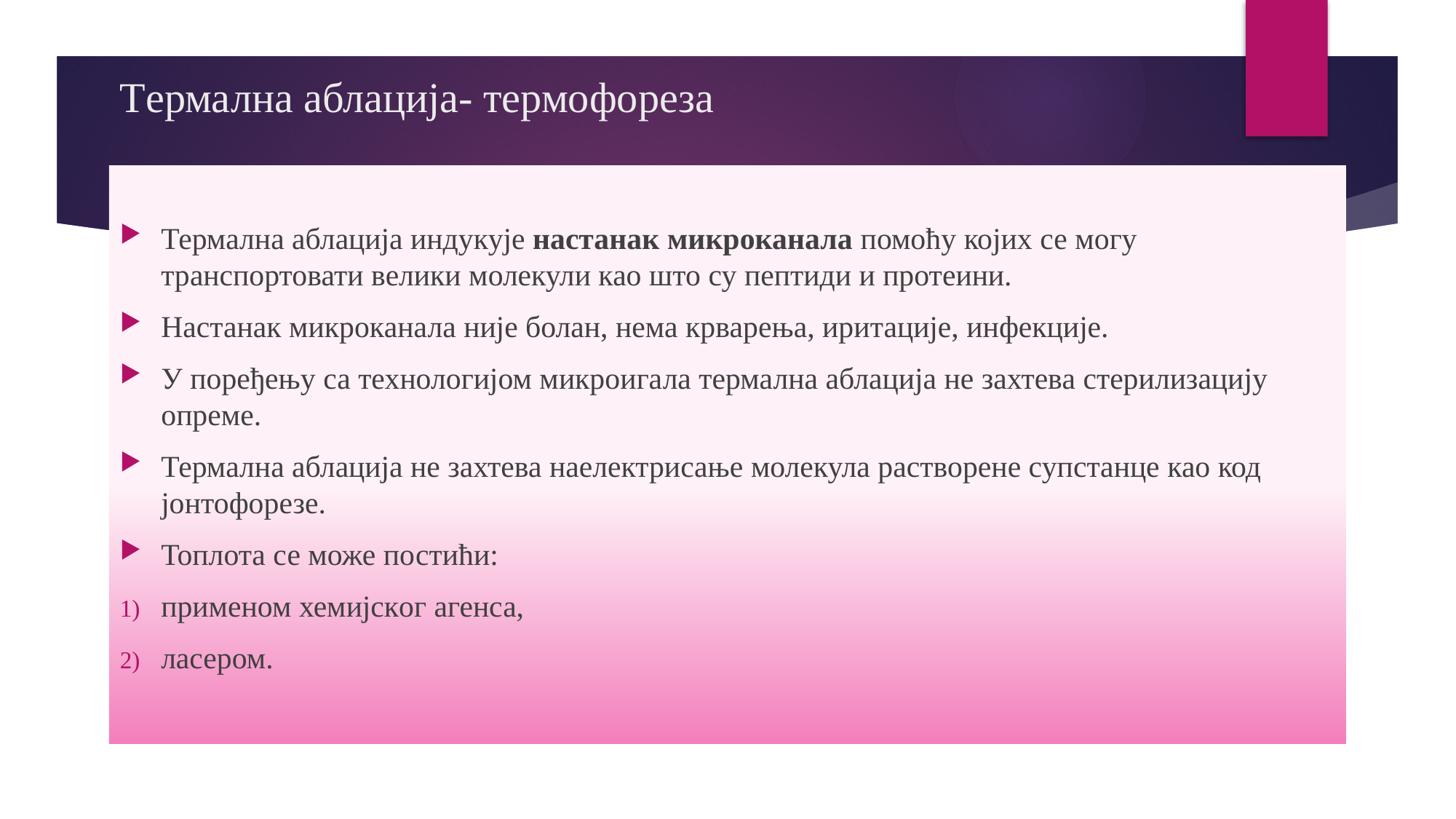

# Tермална аблација- термофореза

Термална аблација индукује настанак микроканала помоћу којих се могу транспортовати велики молекули као што су пептиди и протеини.
Настанак микроканала није болан, нема крварења, иритације, инфекције.
У поређењу са технологијом микроигала термална аблација не захтева стерилизацију опреме.
Термална аблација не захтева наелектрисање молекула растворене супстанце као код јонтофорезе.
Топлота се може постићи:
применом хемијскoг агенса,
ласером.